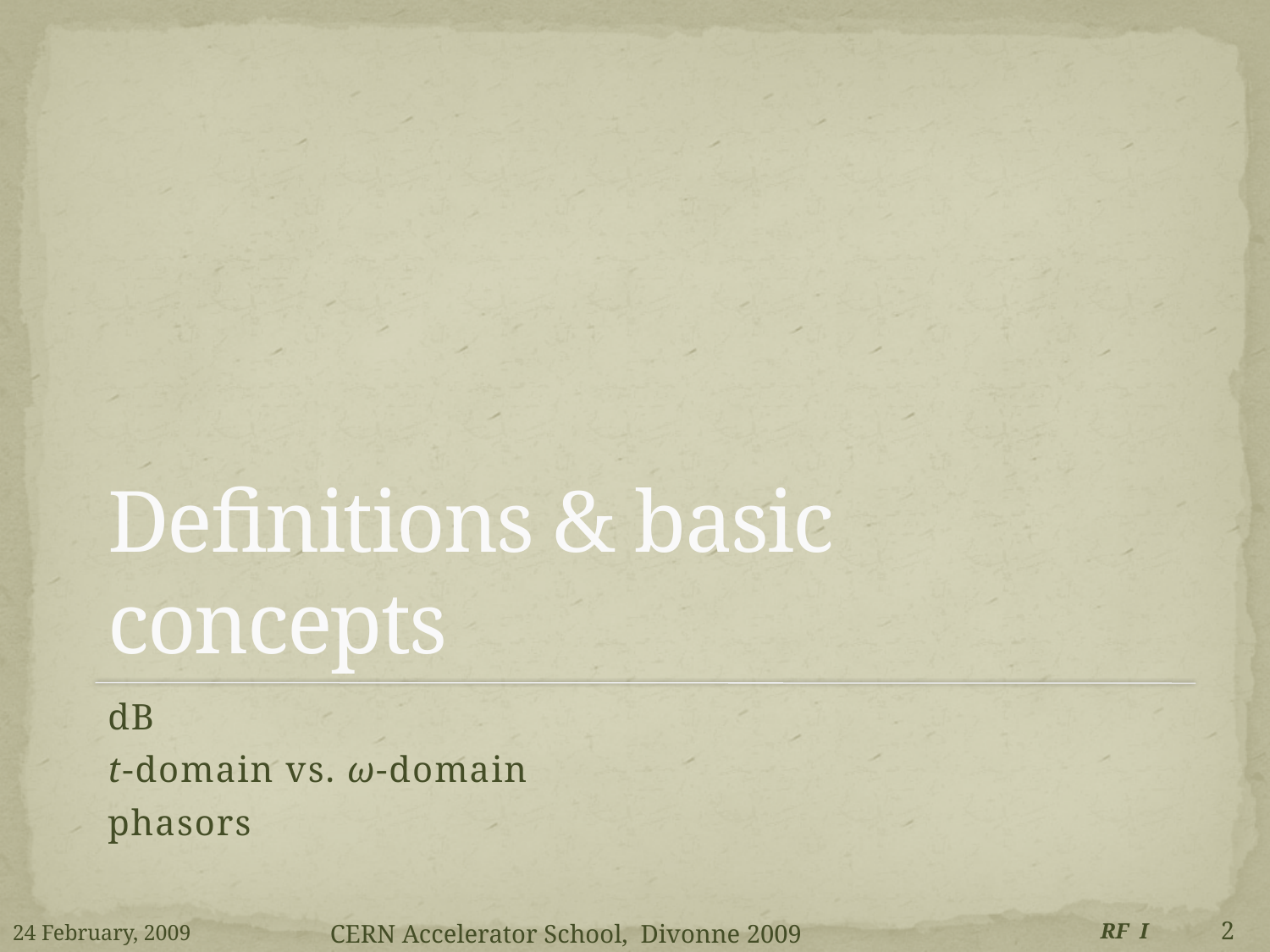

# Definitions & basic concepts
dB
t-domain vs. ω-domain
phasors
24 February, 2009
RF  I
2